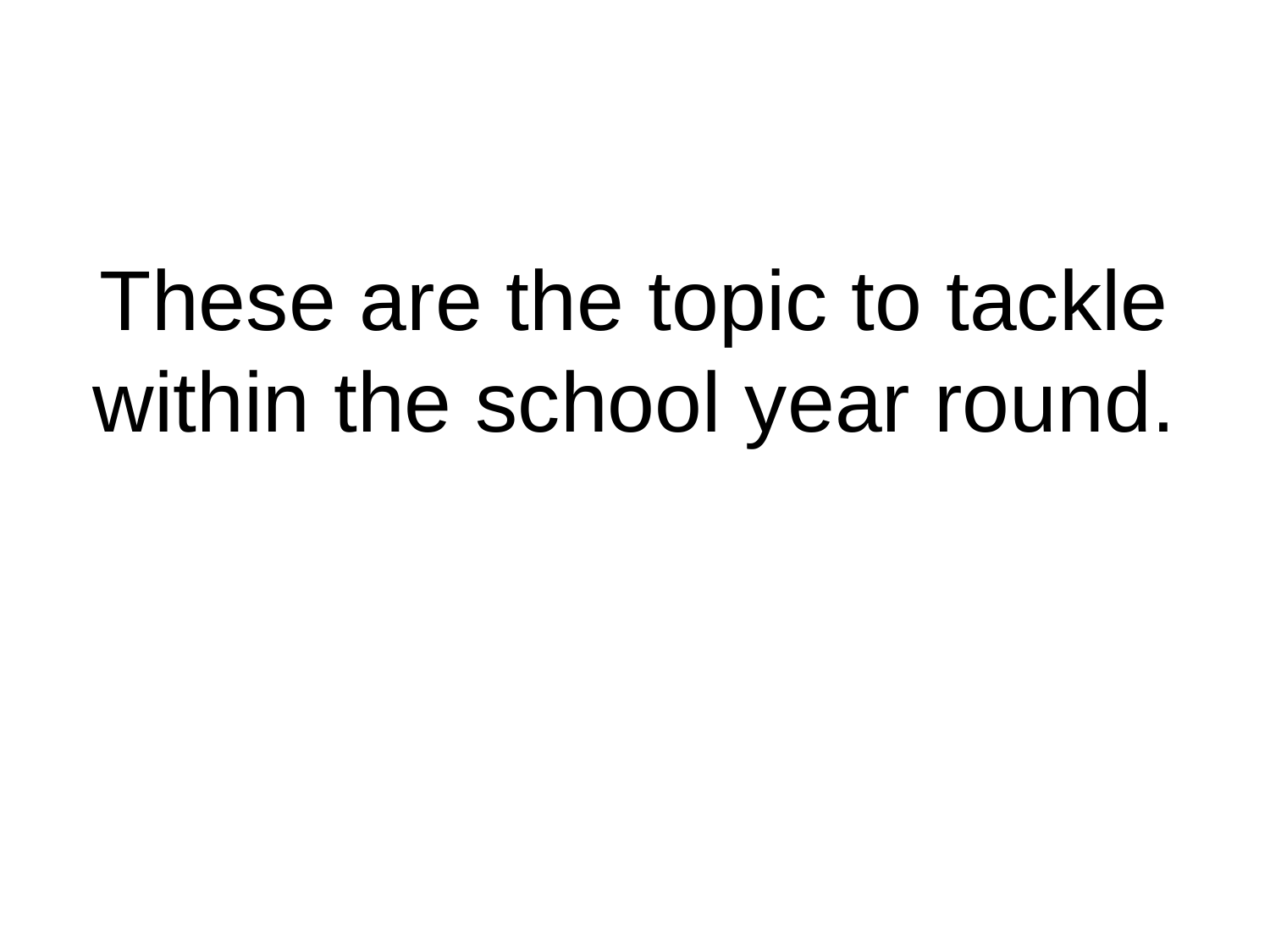

# These are the topic to tackle within the school year round.